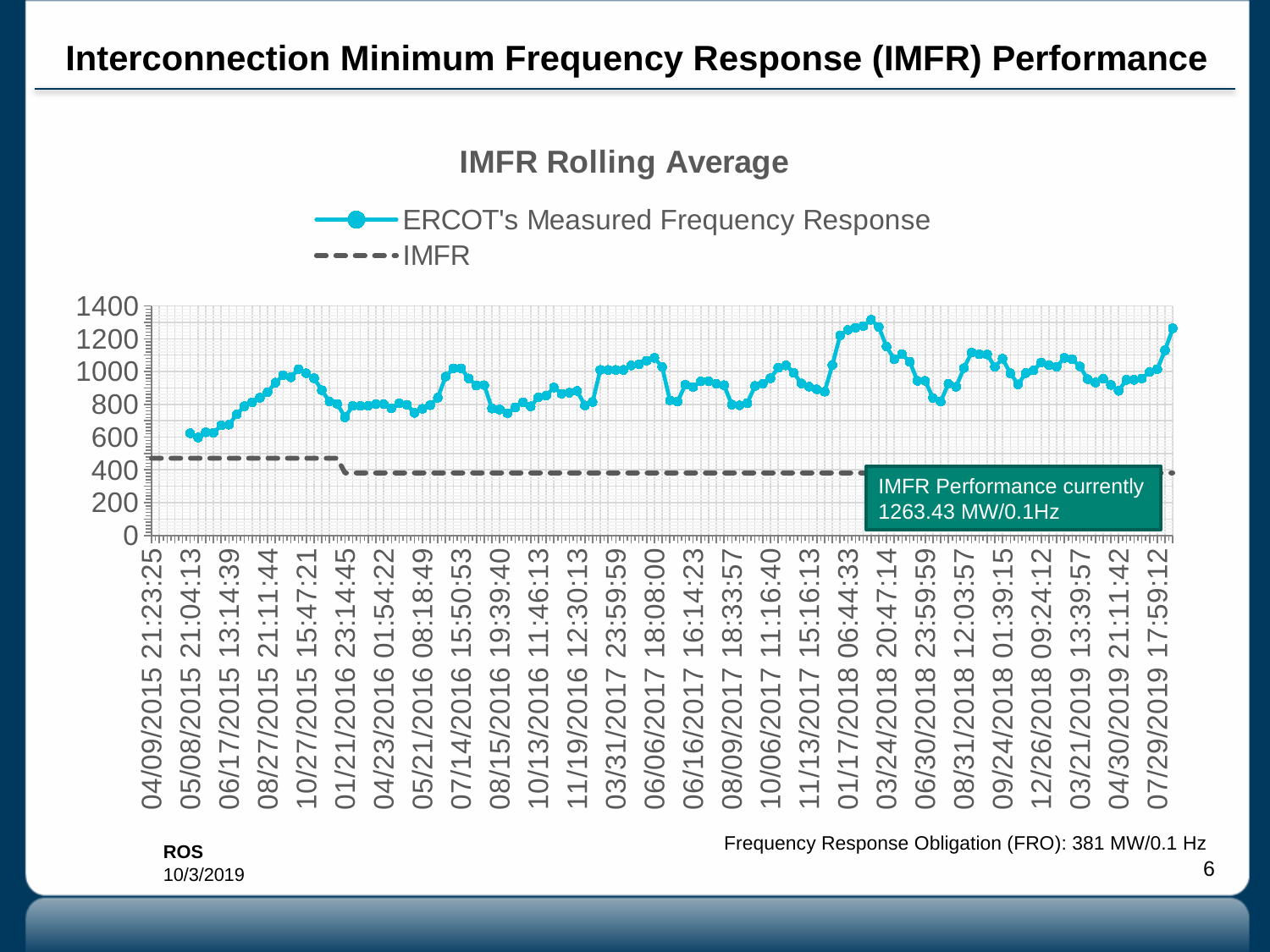

# Interconnection Minimum Frequency Response (IMFR) Performance

### Chart: IMFR Rolling Average

| Category |  | IMFR |
|---|---|---|
| 42103.891261574077 | None | 471.0 |
| 42107.696817129632 | None | 471.0 |
| 42121.177199074074 | None | 471.0 |
| 42131.898622685185 | None | 471.0 |
| 42132.700219907405 | None | 471.0 |
| 42132.877928240741 | 623.3333 | 471.0 |
| 42132.995625000003 | 597.8333 | 471.0 |
| 42133.32744212963 | 629.5 | 471.0 |
| 42149.574374999997 | 626.3333 | 471.0 |
| 42151.855694444443 | 671.1667 | 471.0 |
| 42172.551840277774 | 675.8333 | 471.0 |
| 42181.446550925924 | 738.5 | 471.0 |
| 42190.4378125 | 788.5 | 471.0 |
| 42204.566284722219 | 812.0 | 471.0 |
| 42214.761597222219 | 840.3691 | 471.0 |
| 42243.883148148147 | 874.7024 | 471.0 |
| 42264.322939814818 | 932.0358 | 471.0 |
| 42264.930717592593 | 976.9048 | 471.0 |
| 42300.23027777778 | 964.2382 | 471.0 |
| 42300.25372685185 | 1014.4048 | 471.0 |
| 42304.657881944448 | 989.7873 | 471.0 |
| 42315.152615740742 | 958.954 | 471.0 |
| 42338.448321759257 | 886.1206 | 471.0 |
| 42338.82130787037 | 816.2516 | 471.0 |
| 42368.470358796294 | 802.4182 | 471.0 |
| 42390.968576388892 | 720.7516 | 381.0 |
| 42395.975775462961 | 790.3333 | 381.0 |
| 42429.999988425923 | 790.3333 | 381.0 |
| 42460.999988425923 | 790.3333 | 381.0 |
| 42477.979675925926 | 802.7281 | 381.0 |
| 42483.079421296294 | 800.3947 | 381.0 |
| 42490.05300925926 | 776.192 | 381.0 |
| 42491.522569444445 | 805.934 | 381.0 |
| 42495.521539351852 | 797.1329 | 381.0 |
| 42502.605196759258 | 747.8797 | 381.0 |
| 42511.346400462964 | 772.3182 | 381.0 |
| 42527.68173611111 | 794.4837 | 381.0 |
| 42540.760104166664 | 840.0795 | 381.0 |
| 42561.787777777776 | 968.7196 | 381.0 |
| 42564.562523148146 | 1019.0665 | 381.0 |
| 42565.66033564815 | 1019.1562 | 381.0 |
| 42572.620439814818 | 957.8187 | 381.0 |
| 42575.682592592595 | 914.1083 | 381.0 |
| 42576.698541666665 | 916.6942 | 381.0 |
| 42584.77611111111 | 774.0461 | 381.0 |
| 42597.819212962961 | 768.0736 | 381.0 |
| 42610.592743055553 | 745.3885 | 381.0 |
| 42613.120324074072 | 780.9457 | 381.0 |
| 42621.557592592595 | 812.2528 | 381.0 |
| 42649.644444444442 | 787.6481 | 381.0 |
| 42656.490428240744 | 843.1443 | 381.0 |
| 42666.60738425926 | 853.3149 | 381.0 |
| 42671.510138888887 | 902.3284 | 381.0 |
| 42677.605011574073 | 864.4961 | 381.0 |
| 42679.747499999998 | 870.7371 | 381.0 |
| 42693.520983796298 | 881.6895 | 381.0 |
| 42727.704317129632 | 793.5508 | 381.0 |
| 42741.999212962961 | 814.138 | 381.0 |
| 42758.909953703704 | 1009.5741 | 381.0 |
| 42794.999988425923 | 1009.5741 | 381.0 |
| 42825.999988425923 | 1009.5741 | 381.0 |
| 42855.999988425923 | 1009.5741 | 381.0 |
| 42874.80945601852 | 1036.7377 | 381.0 |
| 42876.767395833333 | 1044.4856 | 381.0 |
| 42888.418842592589 | 1066.0083 | 381.0 |
| 42892.755555555559 | 1083.212 | 381.0 |
| 42897.161504629628 | 1027.4887 | 381.0 |
| 42897.904351851852 | 824.0776 | 381.0 |
| 42900.705254629633 | 816.8249 | 381.0 |
| 42902.323877314811 | 920.0062 | 381.0 |
| 42902.676655092589 | 905.3625 | 381.0 |
| 42905.382164351853 | 939.6549 | 381.0 |
| 42913.660138888888 | 941.6286 | 381.0 |
| 42918.01363425926 | 924.8397 | 381.0 |
| 42942.60465277778 | 916.8925 | 381.0 |
| 42956.773576388892 | 798.3474 | 381.0 |
| 42970.535740740743 | 793.8496 | 381.0 |
| 42979.705648148149 | 806.9864 | 381.0 |
| 42979.904027777775 | 912.0427 | 381.0 |
| 42993.74359953704 | 924.9752 | 381.0 |
| 43014.469907407409 | 959.0592 | 381.0 |
| 43016.208993055552 | 1022.3174 | 381.0 |
| 43036.236944444441 | 1037.0936 | 381.0 |
| 43037.808530092596 | 992.7193 | 381.0 |
| 43045.380810185183 | 926.8973 | 381.0 |
| 43052.636261574073 | 907.2705 | 381.0 |
| 43057.104583333334 | 891.2257 | 381.0 |
| 43064.850393518522 | 877.2032 | 381.0 |
| 43076.862627314818 | 1038.501 | 381.0 |
| 43105.382581018515 | 1219.9224 | 381.0 |
| 43117.2809375 | 1253.2286 | 381.0 |
| 43136.586631944447 | 1267.0267 | 381.0 |
| 43145.27107638889 | 1277.6512 | 381.0 |
| 43153.277129629627 | 1315.456 | 381.0 |
| 43164.285636574074 | 1272.609 | 381.0 |
| 43183.86613425926 | 1151.0537 | 381.0 |
| 43204.084803240738 | 1075.201 | 381.0 |
| 43208.43068287037 | 1106.0079 | 381.0 |
| 43225.679895833331 | 1059.5877 | 381.0 |
| 43241.337754629632 | 943.1559 | 381.0 |
| 43281.999988425923 | 943.1559 | 381.0 |
| 43287.54928240741 | 838.9114 | 381.0 |
| 43299.739571759259 | 815.9036 | 381.0 |
| 43325.958298611113 | 926.0052 | 381.0 |
| 43328.530891203707 | 906.9856 | 381.0 |
| 43343.502743055556 | 1020.7704 | 381.0 |
| 43343.940011574072 | 1116.0989 | 381.0 |
| 43344.443414351852 | 1104.6279 | 381.0 |
| 43347.812743055554 | 1104.1985 | 381.0 |
| 43362.863425925927 | 1028.0092 | 381.0 |
| 43367.068923611114 | 1078.1622 | 381.0 |
| 43389.844050925924 | 989.6542 | 381.0 |
| 43392.641238425924 | 921.6017 | 381.0 |
| 43414.392604166664 | 990.3921 | 381.0 |
| 43457.286979166667 | 1007.2741 | 381.0 |
| 43460.391805555555 | 1055.2591 | 381.0 |
| 43492.252141203702 | 1038.2843 | 381.0 |
| 43522.271215277775 | 1029.7462 | 381.0 |
| 43522.806886574072 | 1083.101 | 381.0 |
| 43526.138113425928 | 1075.1607 | 381.0 |
| 43545.569409722222 | 1030.9432 | 381.0 |
| 43566.151342592595 | 953.5768 | 381.0 |
| 43573.711712962962 | 932.9548 | 381.0 |
| 43576.646180555559 | 956.8595 | 381.0 |
| 43585.40084490741 | 917.9497 | 381.0 |
| 43585.883125 | 882.4636 | 381.0 |
| 43603.642291666663 | 949.3535 | 381.0 |
| 43646.999988425923 | 949.3535 | 381.0 |
| 43668.440740740742 | 957.1113 | 381.0 |
| 43669.382569444446 | 997.0517 | 381.0 |
| 43675.749444444446 | 1014.3795 | 381.0 |
| 43687.284375000003 | 1129.4611 | 381.0 |
| 43688.262986111113 | 1263.4286 | 381.0 |
IMFR Performance currently 1263.43 MW/0.1Hz
Frequency Response Obligation (FRO): 381 MW/0.1 Hz